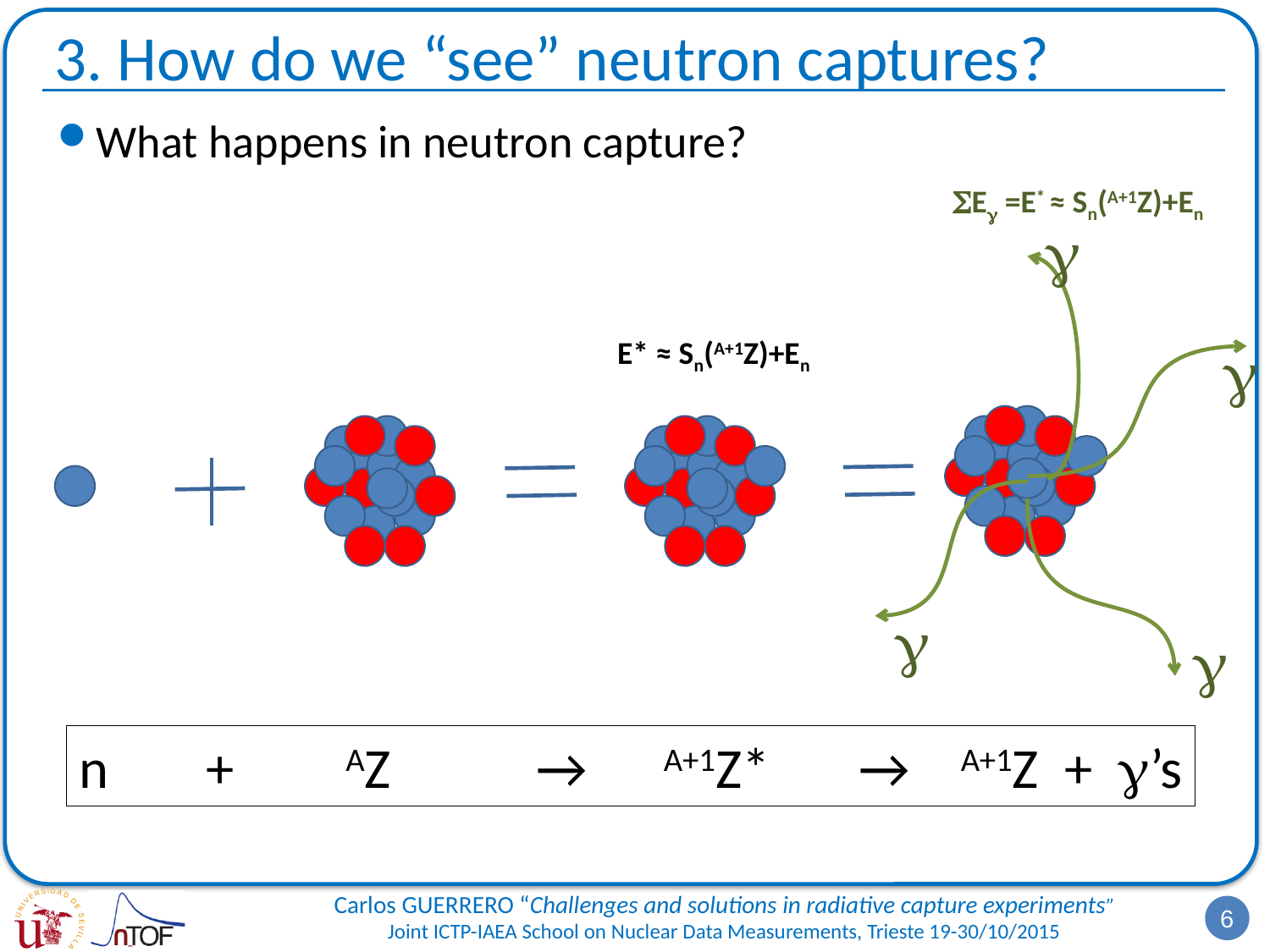

# 3. How do we “see” neutron captures?
What happens in neutron capture?
ΣEγ =E* ≈ Sn(A+1Z)+En
γ
E* ≈ Sn(A+1Z)+En
γ

γ
γ
n	+	 AZ	      →      A+1Z*       →    A+1Z  +  γ’s
6